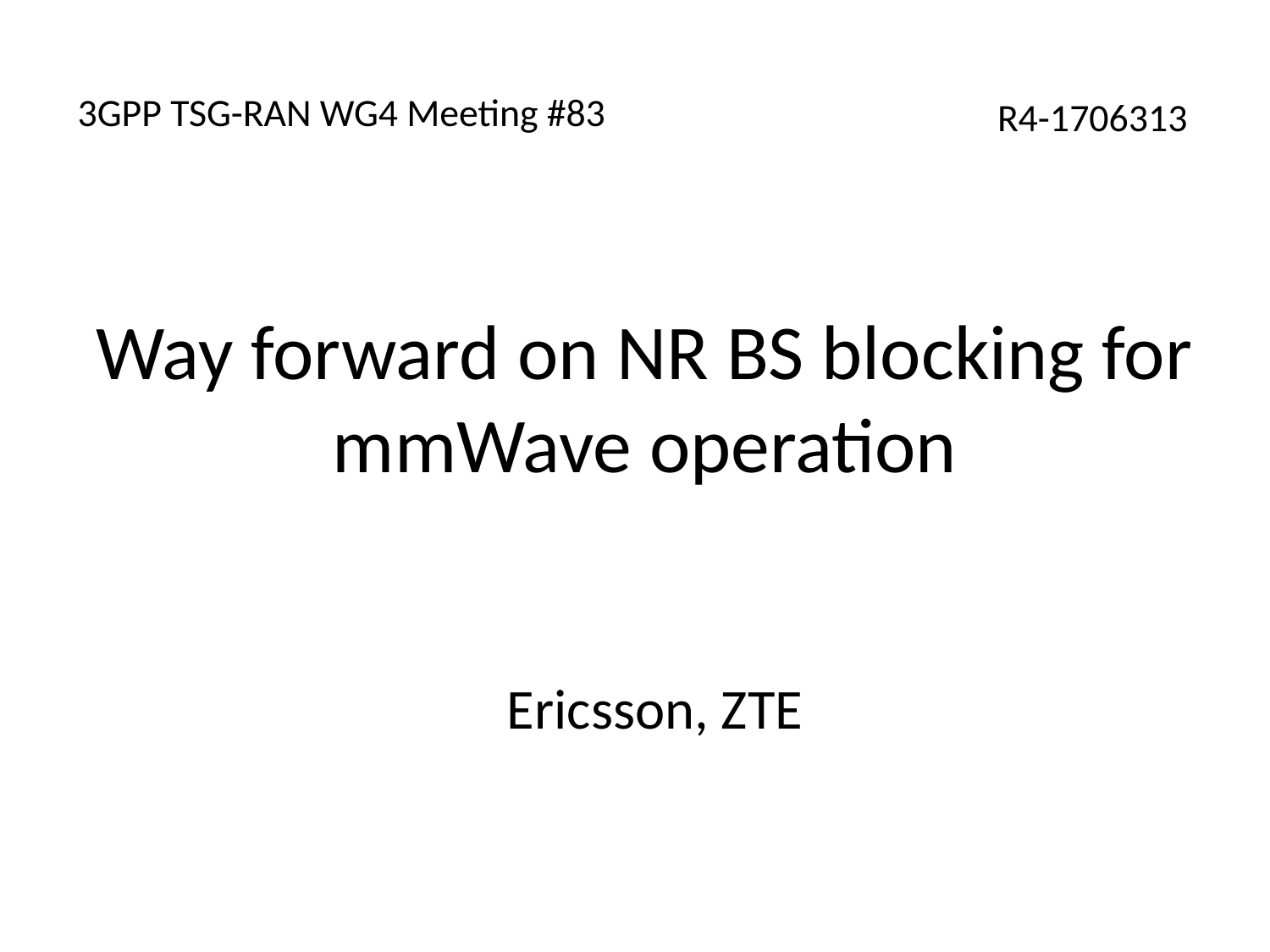

# 3GPP TSG-RAN WG4 Meeting #83
R4-1706313
Way forward on NR BS blocking for mmWave operation
Ericsson, ZTE